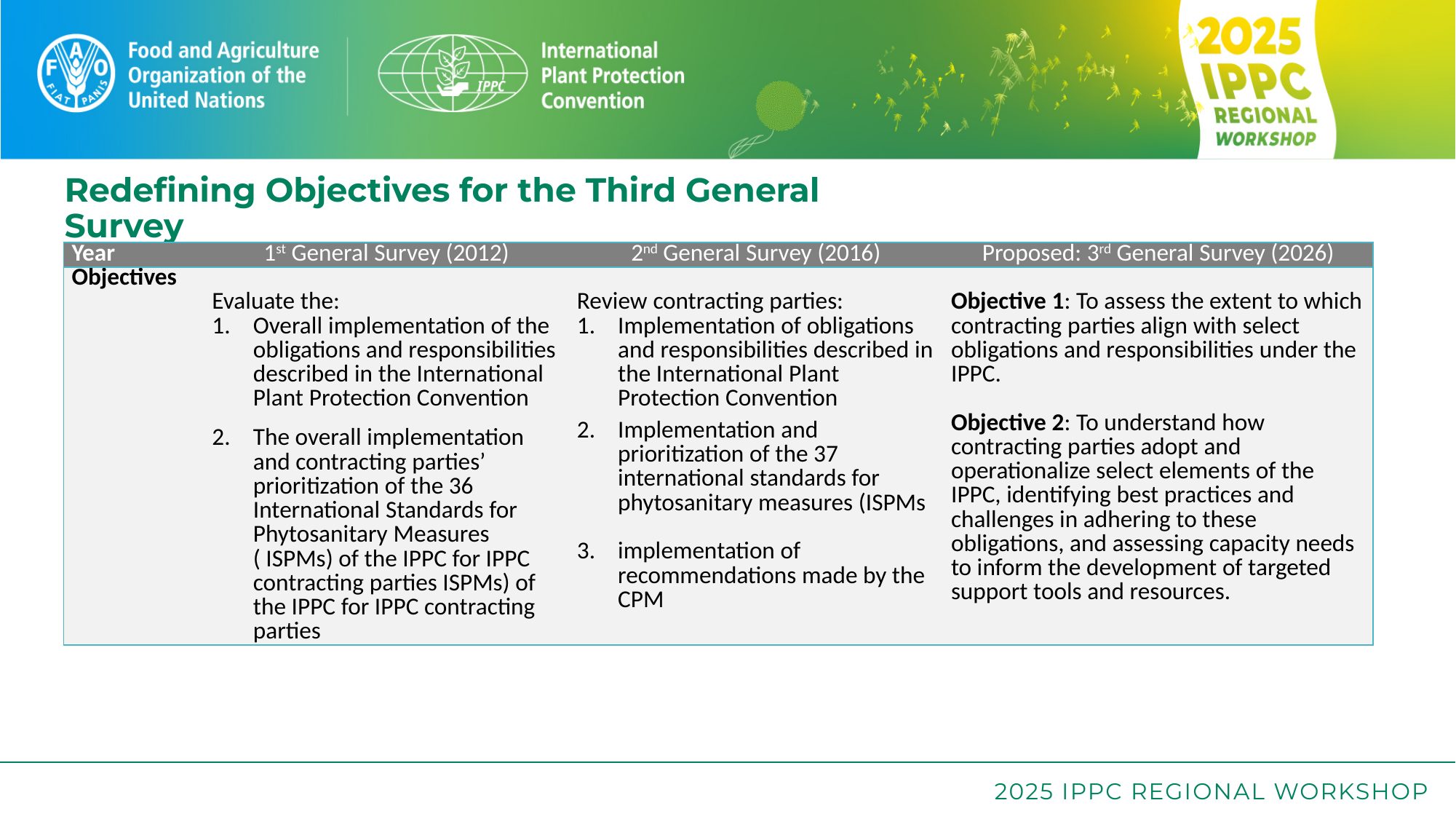

# Redefining Objectives for the Third General Survey
| Year | 1st General Survey (2012) | 2nd General Survey (2016) | Proposed: 3rd General Survey (2026) |
| --- | --- | --- | --- |
| Objectives | Evaluate the: Overall implementation of the obligations and responsibilities described in the International Plant Protection Convention The overall implementation and contracting parties’ prioritization of the 36 International Standards for Phytosanitary Measures ( ISPMs) of the IPPC for IPPC contracting parties ISPMs) of the IPPC for IPPC contracting parties | Review contracting parties: Implementation of obligations and responsibilities described in the International Plant Protection Convention Implementation and prioritization of the 37 international standards for phytosanitary measures (ISPMs implementation of recommendations made by the CPM | Objective 1: To assess the extent to which contracting parties align with select obligations and responsibilities under the IPPC. Objective 2: To understand how contracting parties adopt and operationalize select elements of the IPPC, identifying best practices and challenges in adhering to these obligations, and assessing capacity needs to inform the development of targeted support tools and resources. |